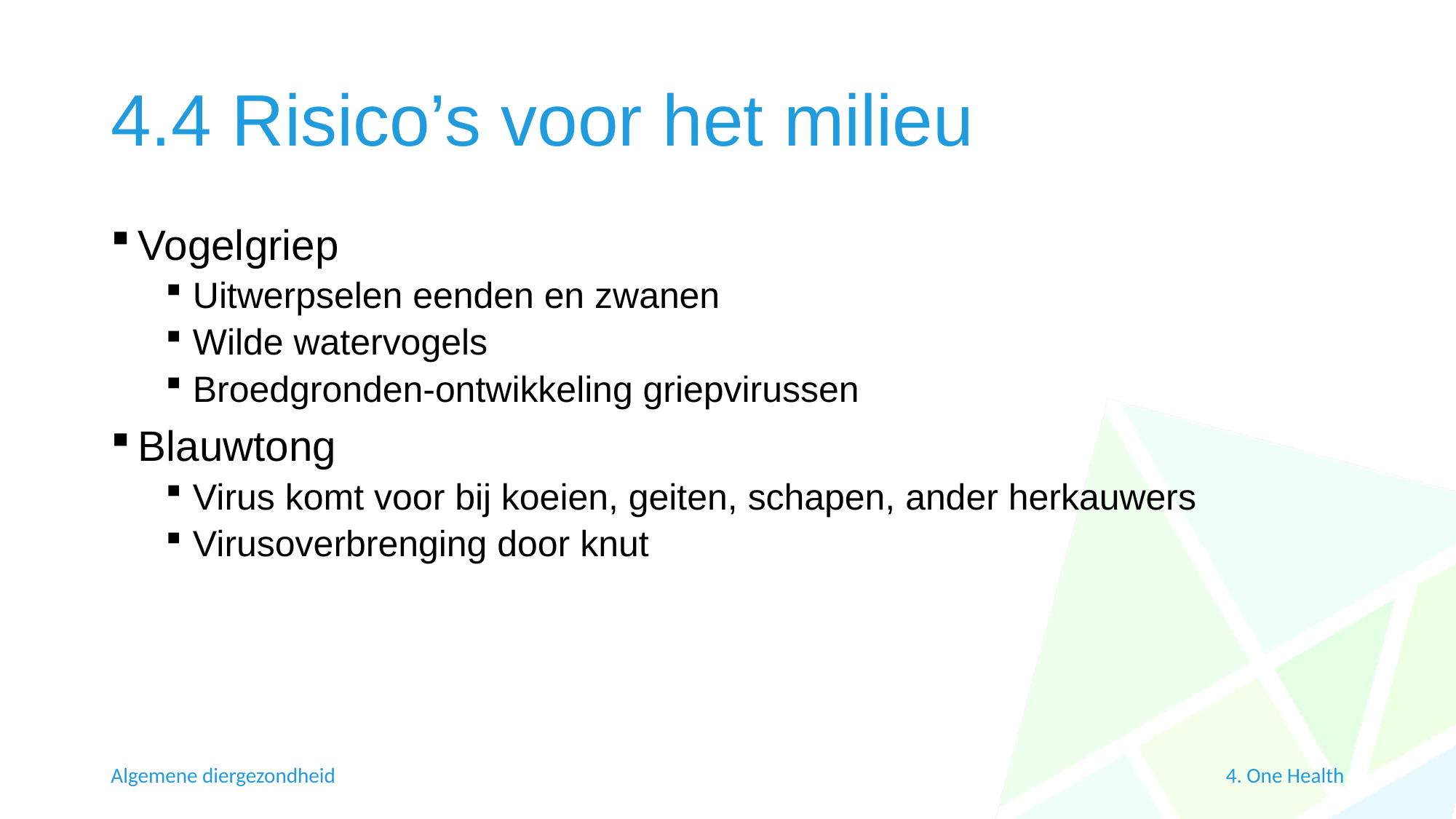

# 4.4 Risico’s voor het milieu
Vogelgriep
Uitwerpselen eenden en zwanen
Wilde watervogels
Broedgronden-ontwikkeling griepvirussen
Blauwtong
Virus komt voor bij koeien, geiten, schapen, ander herkauwers
Virusoverbrenging door knut

Algemene diergezondheid
4. One Health